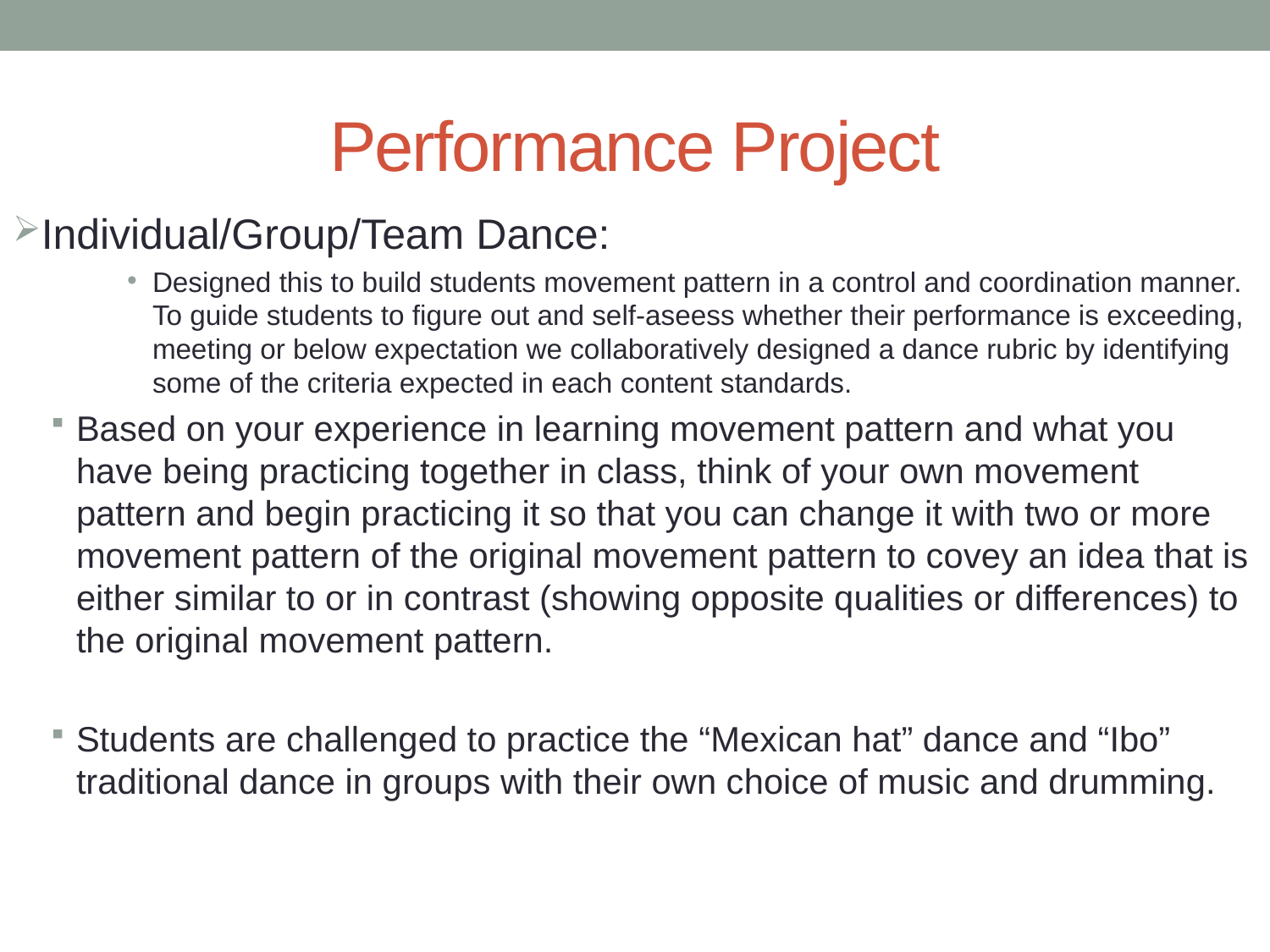

# Performance Project
Individual/Group/Team Dance:
Designed this to build students movement pattern in a control and coordination manner. To guide students to figure out and self-aseess whether their performance is exceeding, meeting or below expectation we collaboratively designed a dance rubric by identifying some of the criteria expected in each content standards.
Based on your experience in learning movement pattern and what you have being practicing together in class, think of your own movement pattern and begin practicing it so that you can change it with two or more movement pattern of the original movement pattern to covey an idea that is either similar to or in contrast (showing opposite qualities or differences) to the original movement pattern.

Students are challenged to practice the “Mexican hat” dance and “Ibo” traditional dance in groups with their own choice of music and drumming.